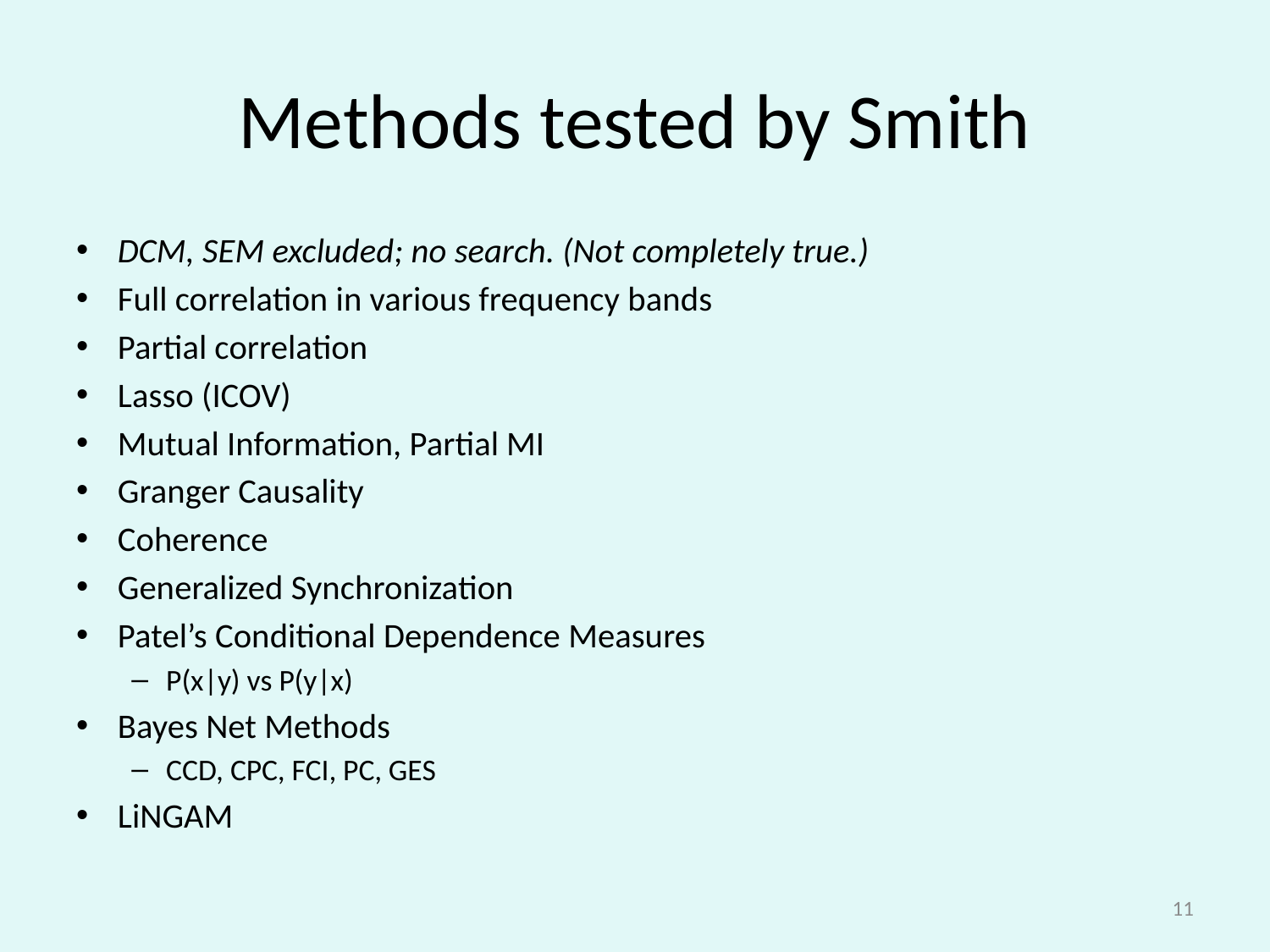

# Methods tested by Smith
DCM, SEM excluded; no search. (Not completely true.)
Full correlation in various frequency bands
Partial correlation
Lasso (ICOV)
Mutual Information, Partial MI
Granger Causality
Coherence
Generalized Synchronization
Patel’s Conditional Dependence Measures
P(x|y) vs P(y|x)
Bayes Net Methods
CCD, CPC, FCI, PC, GES
LiNGAM
11